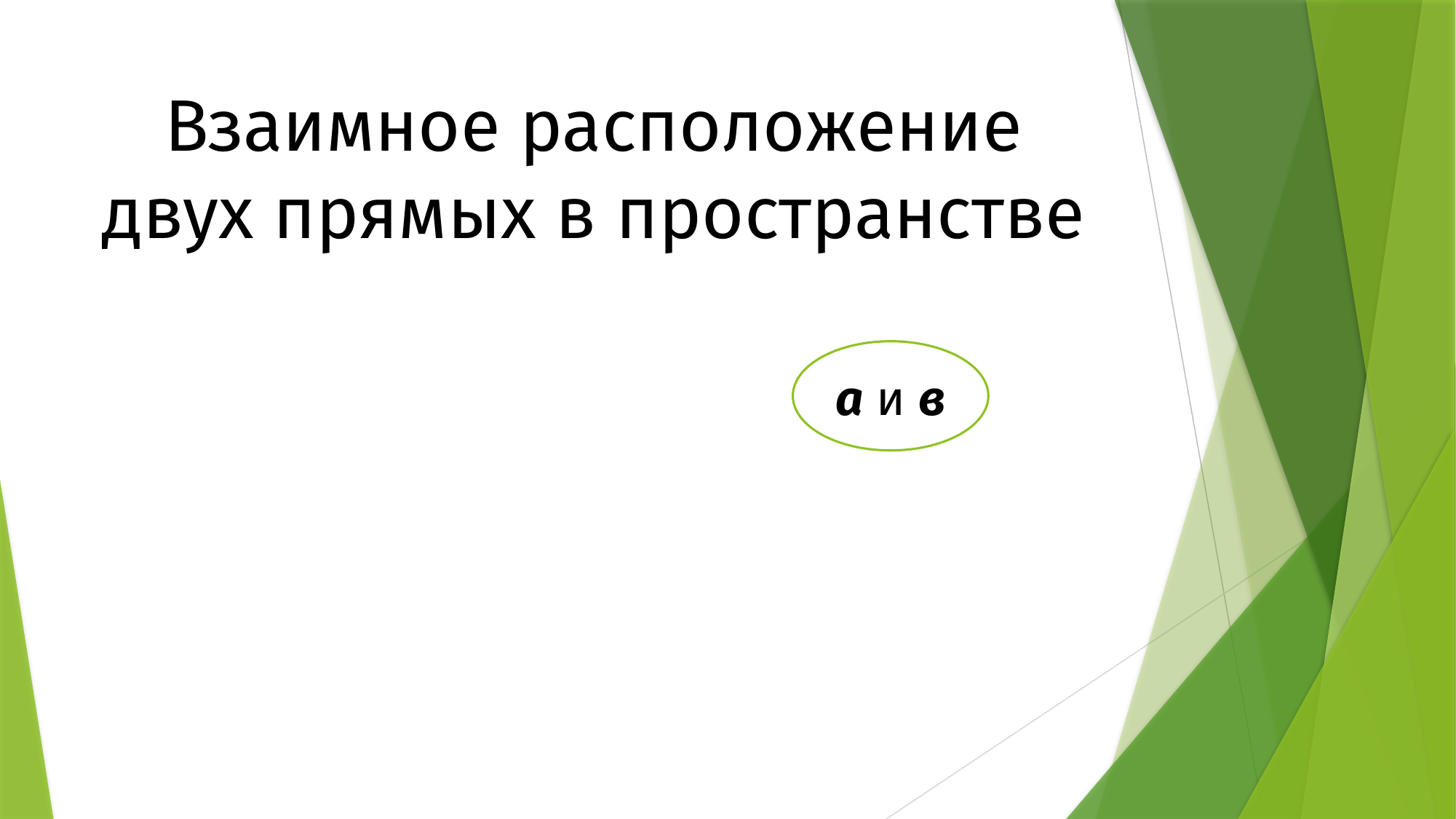

# Взаимное расположение двух прямых в пространстве

а и в